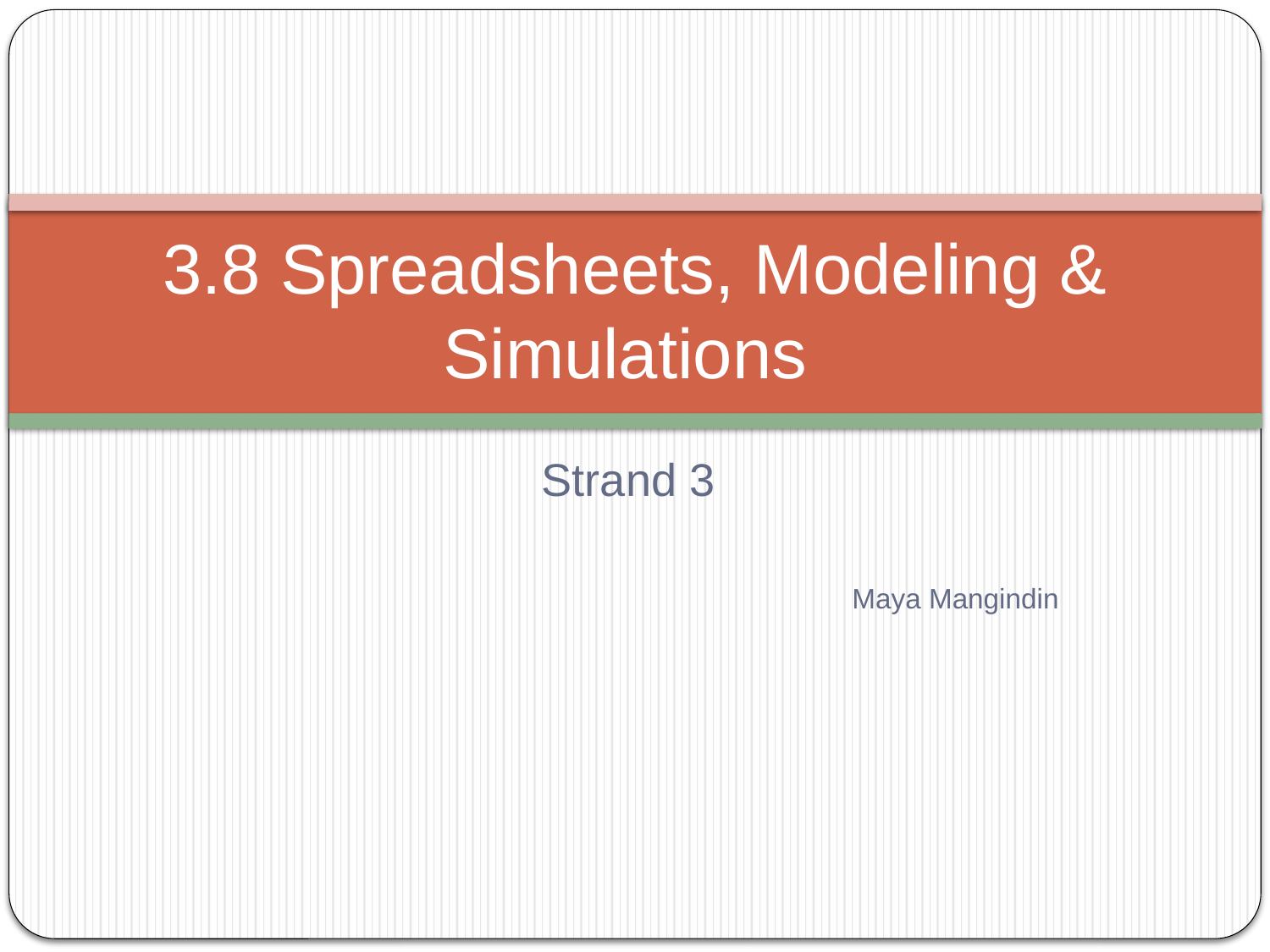

# 3.8 Spreadsheets, Modeling & Simulations
Strand 3

Maya Mangindin